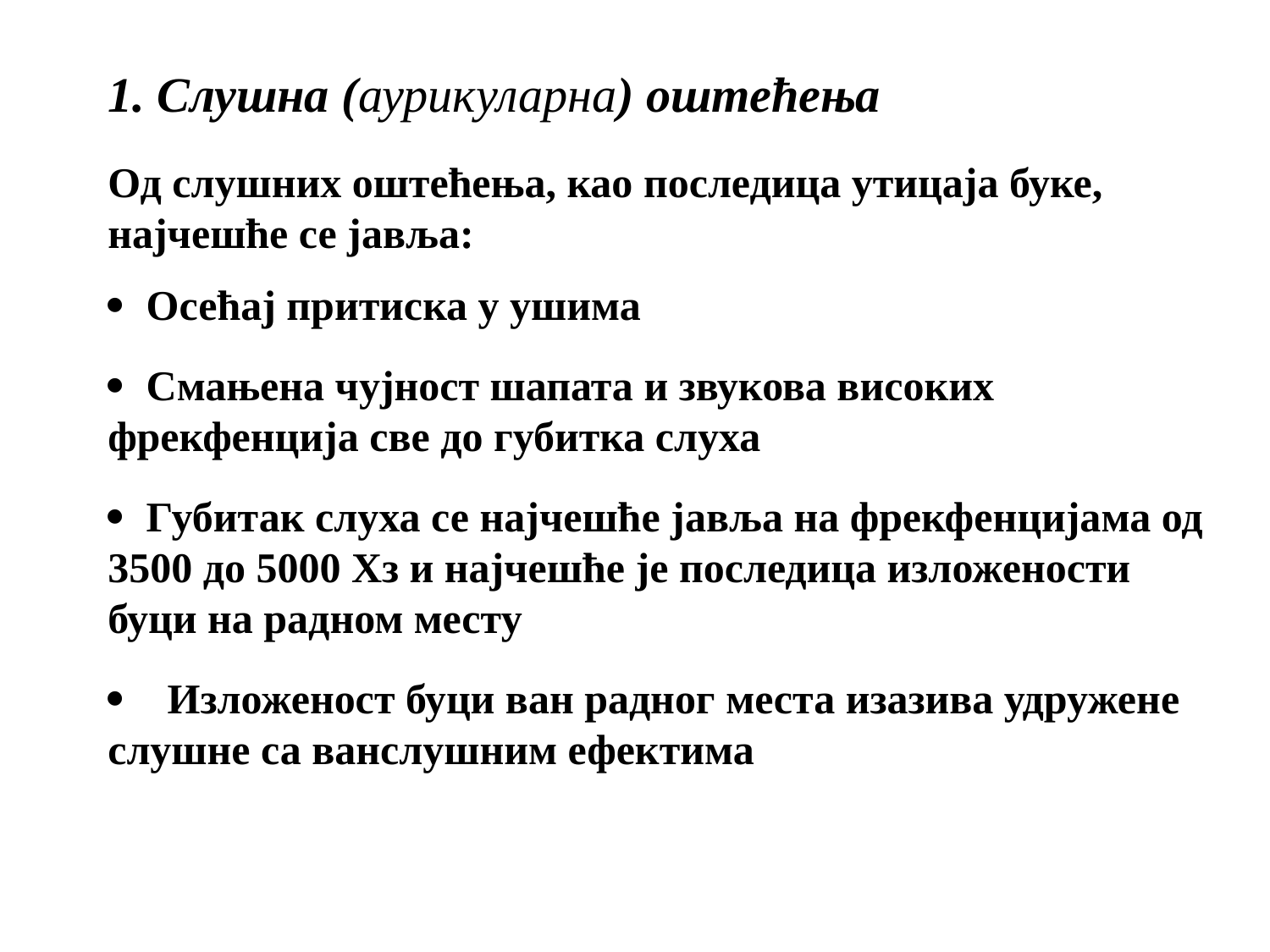

1. Слушна (аурикуларна) оштећења

Од слушних оштећења, као последица утицаја буке, најчешће се јавља:

• Осећај притиска у ушима

• Смањена чујност шапата и звукова високих фрекфенција све до губитка слуха

• Губитак слуха се најчешће јавља на фрекфенцијама од 3500 до 5000 Хз и најчешће је последица изложености буци на радном месту

•  Изложеност буци ван радног места изазива удружене слушне са ванслушним ефектима